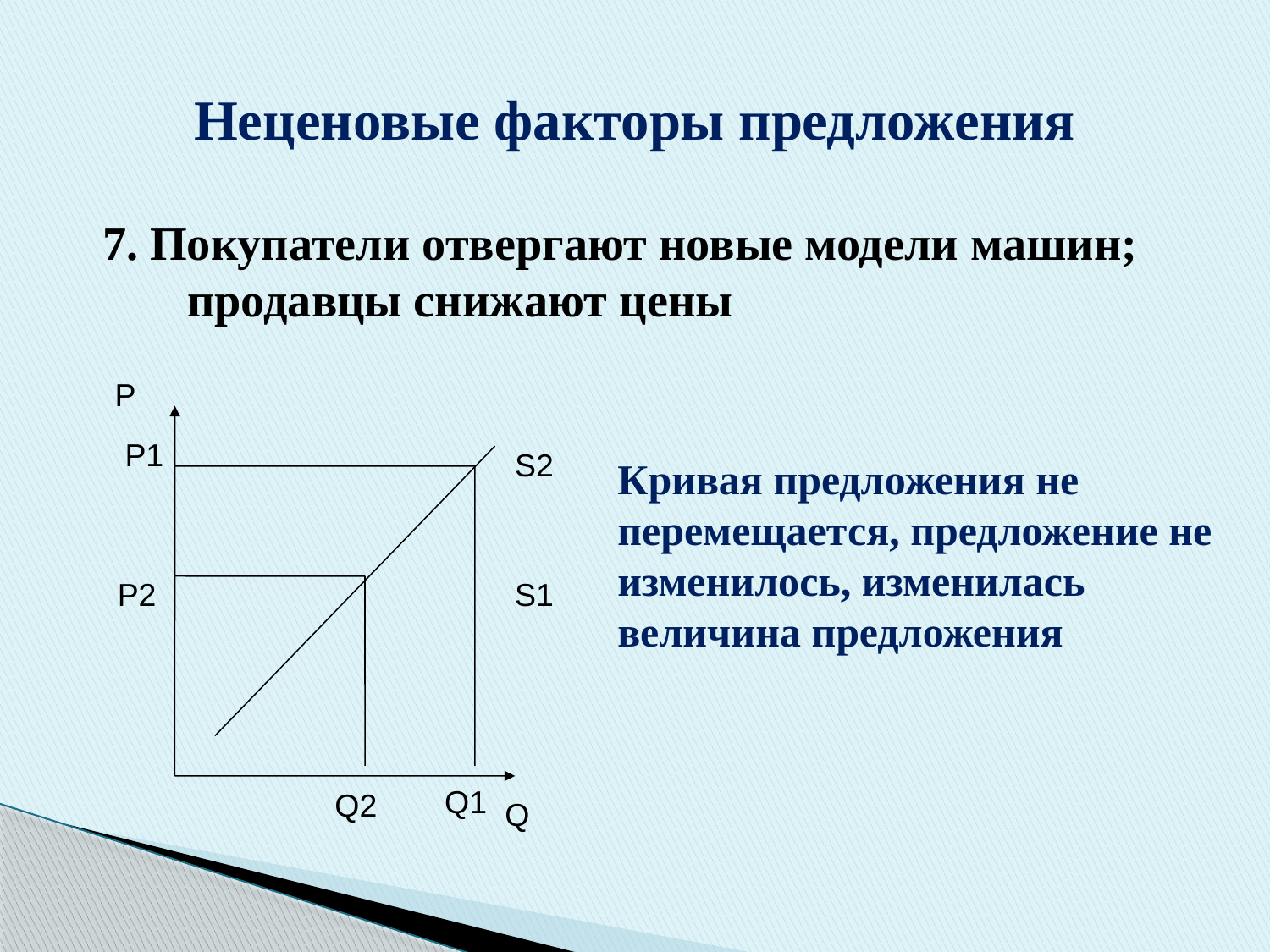

# Неценовые факторы предложения
7. Покупатели отвергают новые модели машин; продавцы снижают цены
Р

Р1
S2

Кривая предложения не перемещается, предложение не изменилось, изменилась величина предложения

P2
S1

Q1
Q2
Q